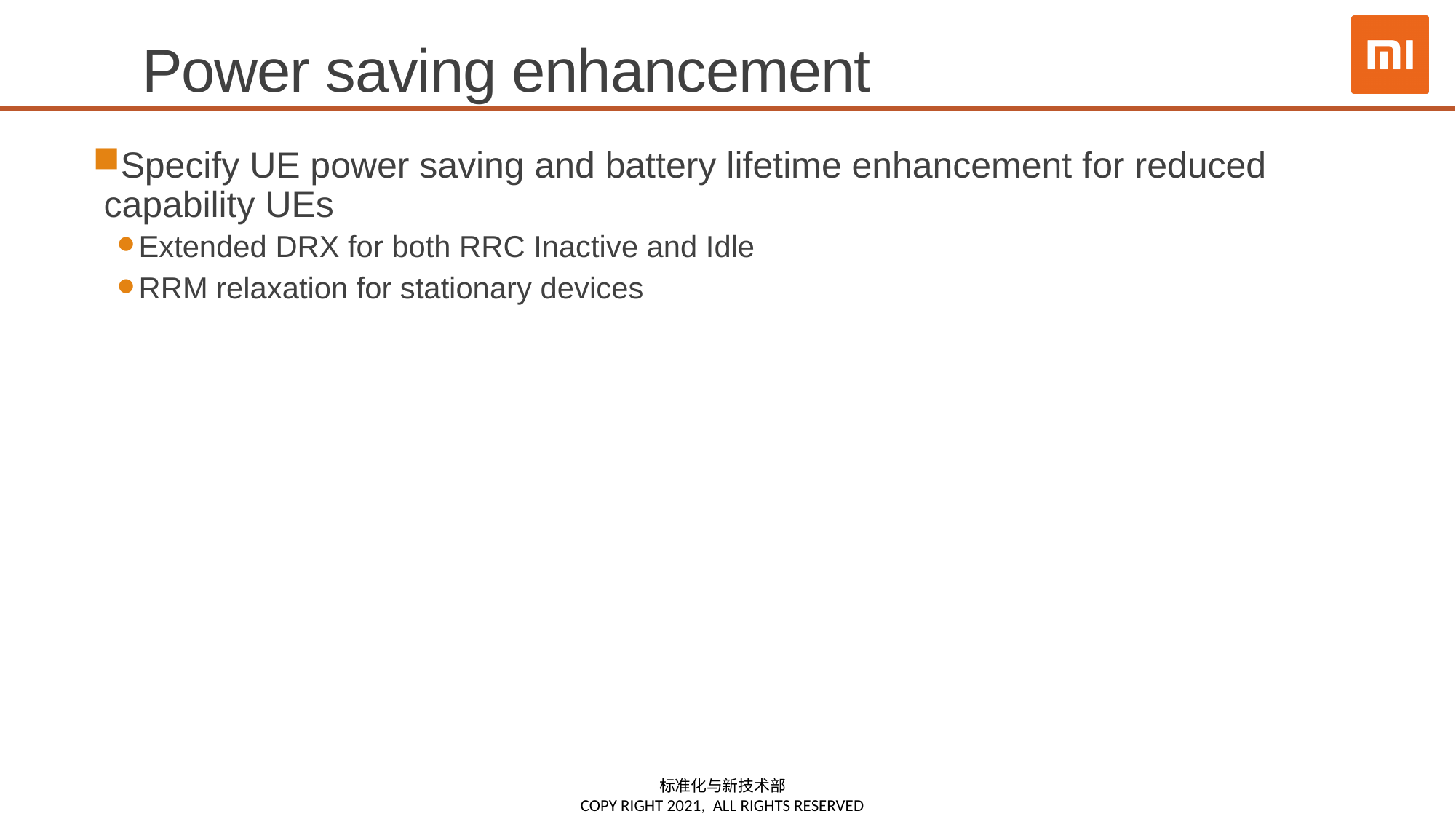

# Power saving enhancement
Specify UE power saving and battery lifetime enhancement for reduced capability UEs
Extended DRX for both RRC Inactive and Idle
RRM relaxation for stationary devices